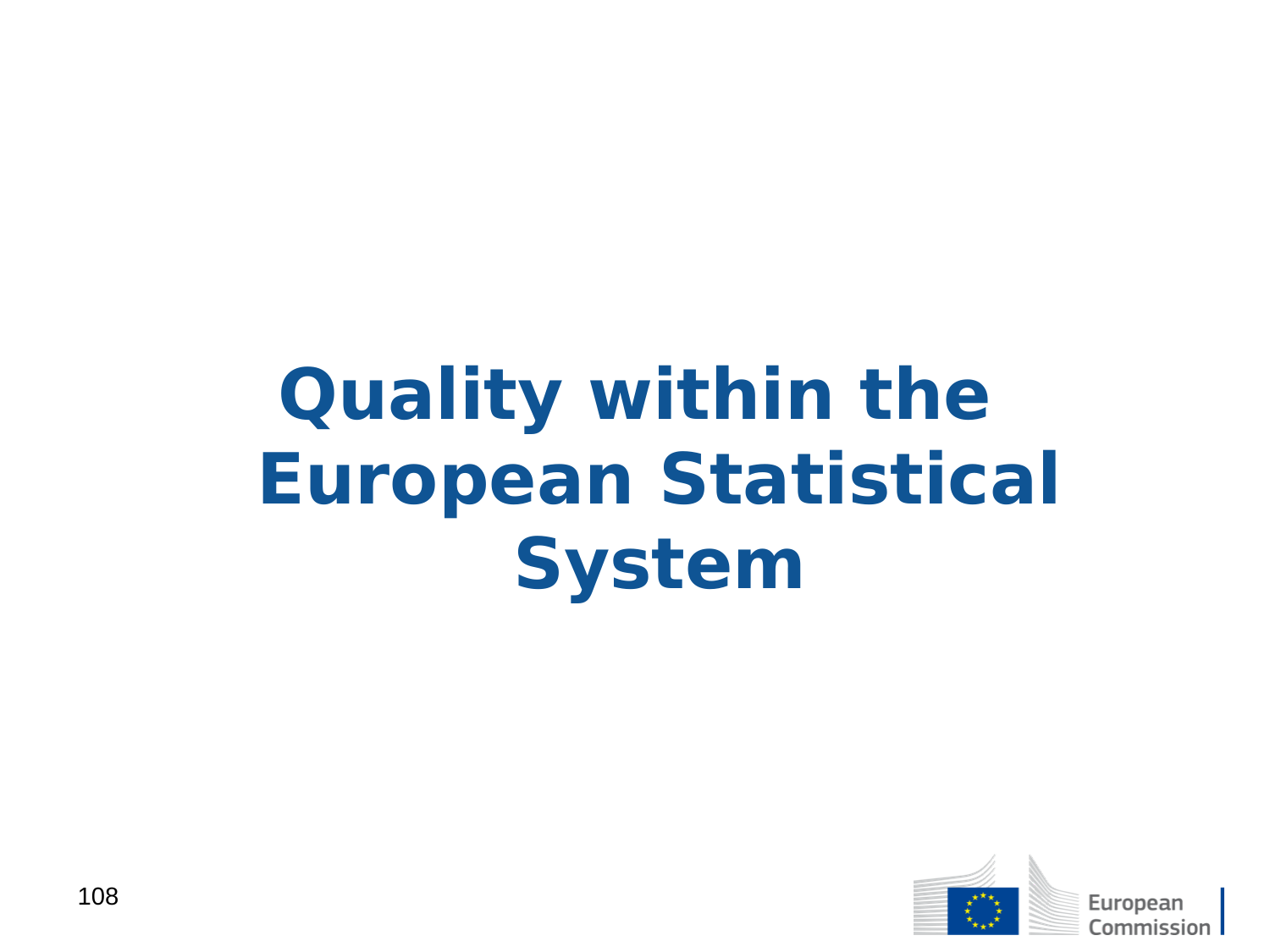

Quality within the European Statistical System
108